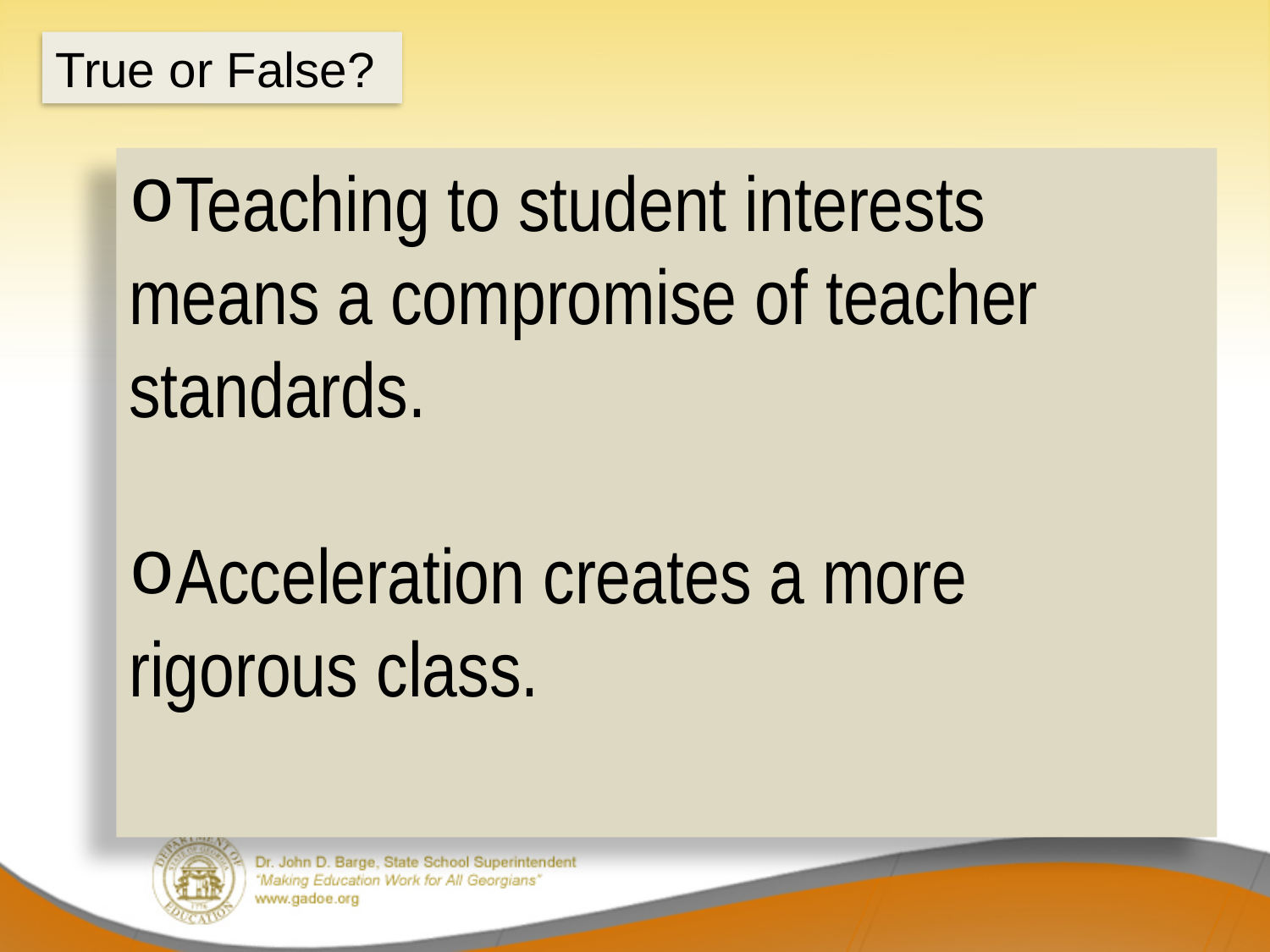

True or False?
Teaching to student interests 	means a compromise of teacher   	standards.

Acceleration creates a more 	rigorous class.